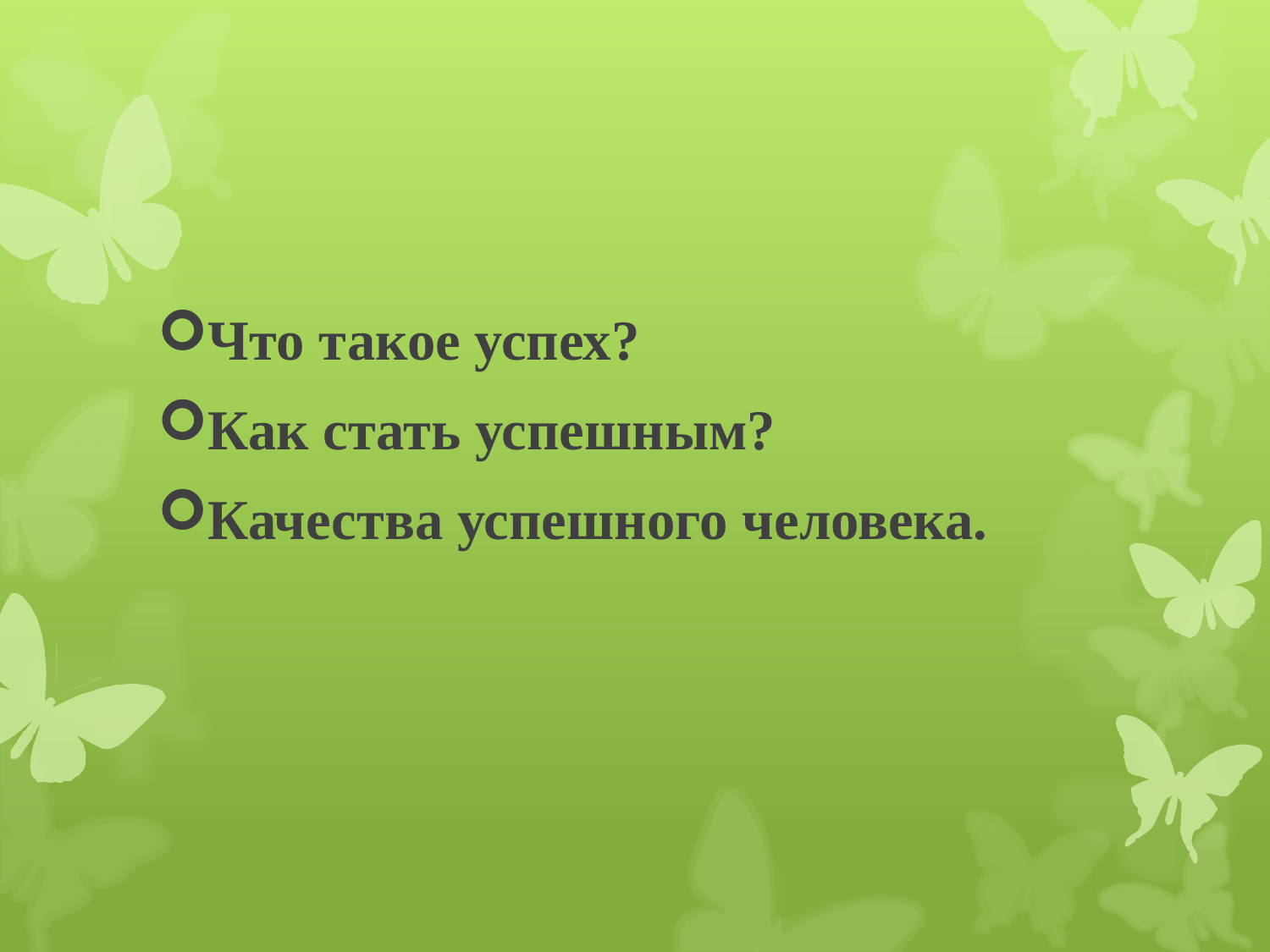

Что такое успех?
Как стать успешным?
Качества успешного человека.